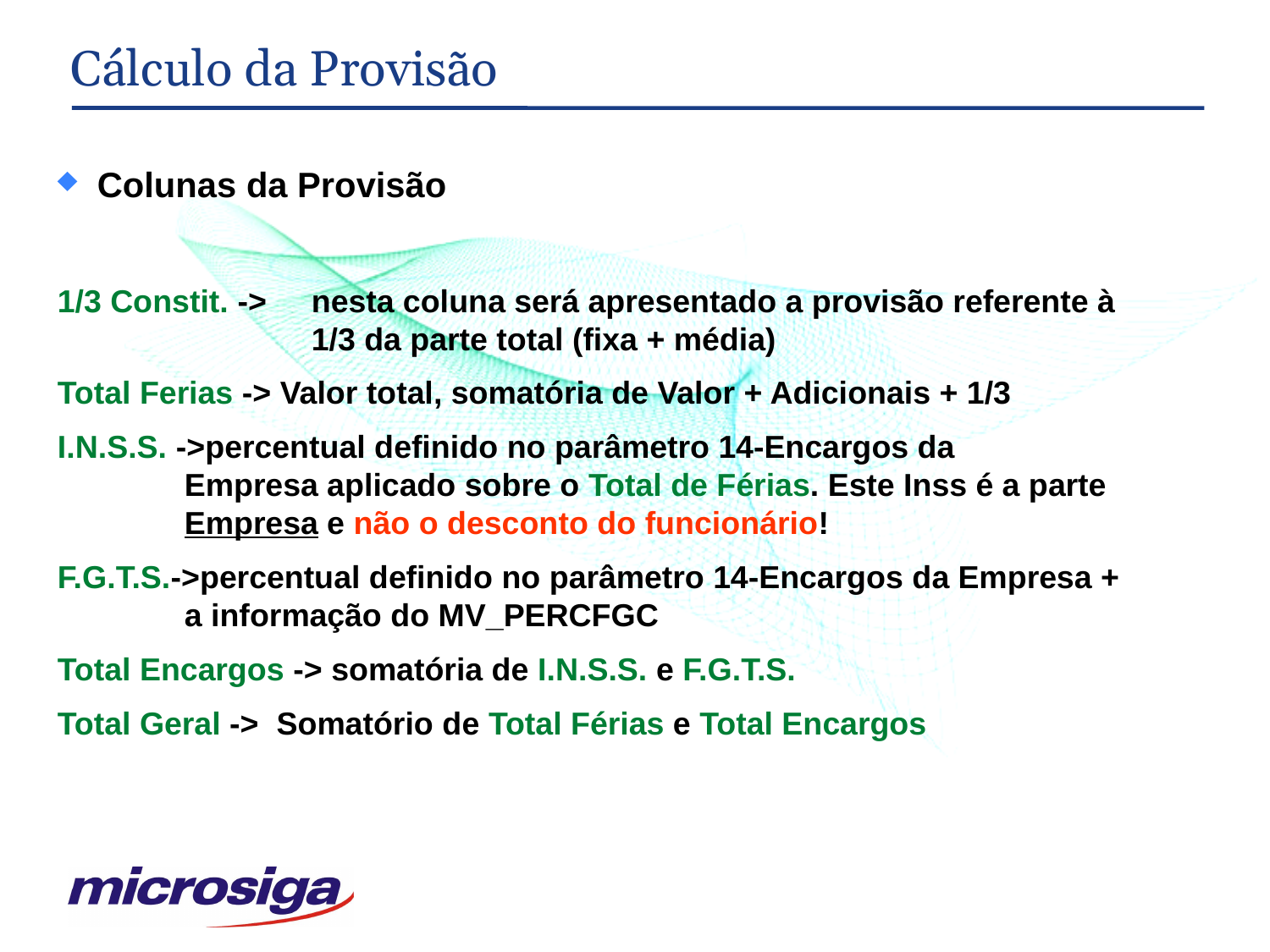

# Cálculo da Provisão
 Colunas da Provisão

1/3 Constit. ->	nesta coluna será apresentado a provisão referente à 		1/3 da parte total (fixa + média)
Total Ferias -> Valor total, somatória de Valor + Adicionais + 1/3
I.N.S.S. ->percentual definido no parâmetro 14-Encargos da 		Empresa aplicado sobre o Total de Férias. Este Inss é a parte 	Empresa e não o desconto do funcionário!
F.G.T.S.->percentual definido no parâmetro 14-Encargos da Empresa + 	a informação do MV_PERCFGC
Total Encargos -> somatória de I.N.S.S. e F.G.T.S.
Total Geral ->  Somatório de Total Férias e Total Encargos